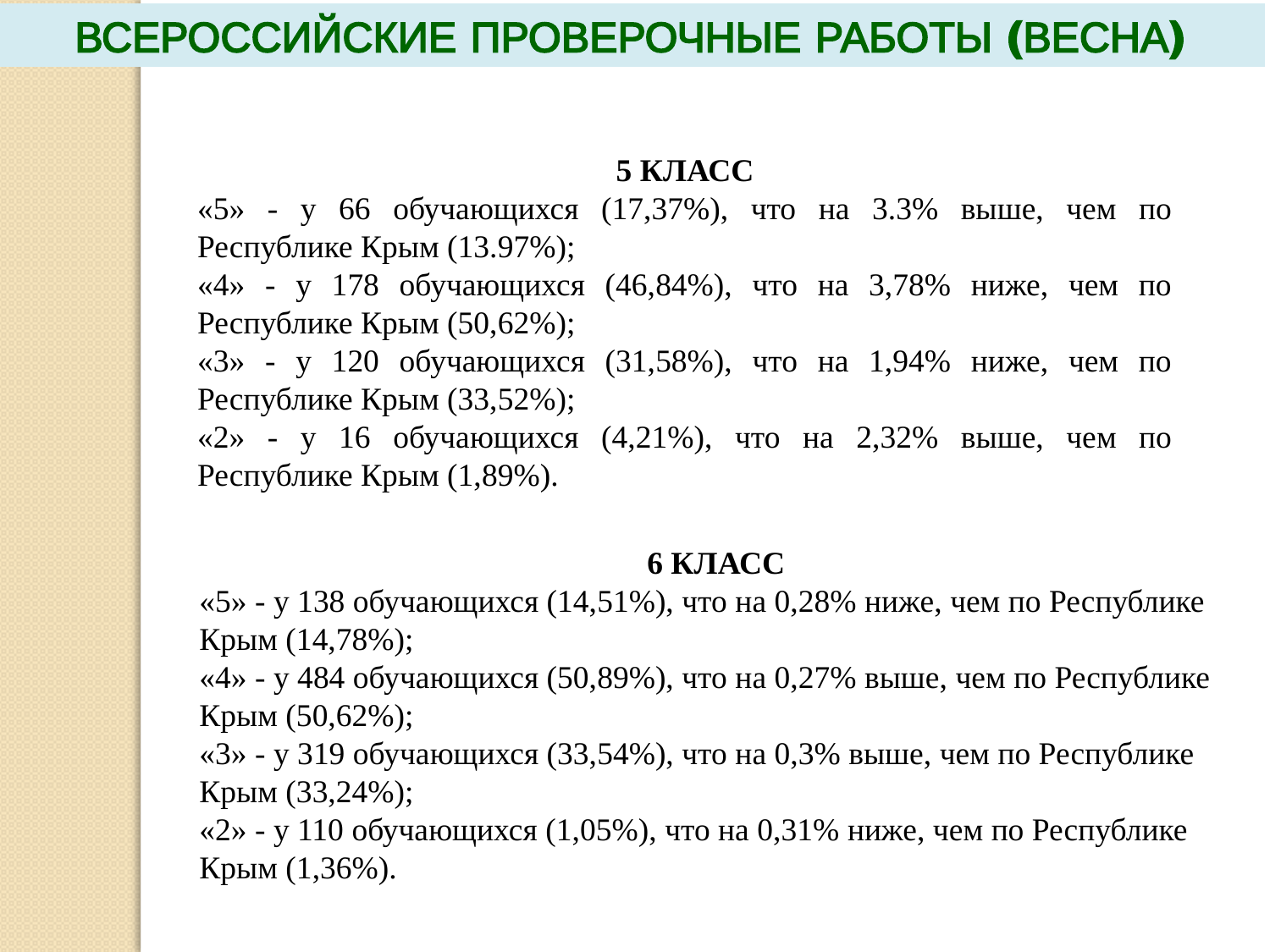

ВСЕРОССИЙСКИЕ ПРОВЕРОЧНЫЕ РАБОТЫ (ВЕСНА)
5 КЛАСС
«5» - у 66 обучающихся (17,37%), что на 3.3% выше, чем по Республике Крым (13.97%);
«4» - у 178 обучающихся (46,84%), что на 3,78% ниже, чем по Республике Крым (50,62%);
«3» - у 120 обучающихся (31,58%), что на 1,94% ниже, чем по Республике Крым (33,52%);
«2» - у 16 обучающихся (4,21%), что на 2,32% выше, чем по Республике Крым (1,89%).
6 КЛАСС
«5» - у 138 обучающихся (14,51%), что на 0,28% ниже, чем по Республике Крым (14,78%);
«4» - у 484 обучающихся (50,89%), что на 0,27% выше, чем по Республике Крым (50,62%);
«3» - у 319 обучающихся (33,54%), что на 0,3% выше, чем по Республике Крым (33,24%);
«2» - у 110 обучающихся (1,05%), что на 0,31% ниже, чем по Республике Крым (1,36%).